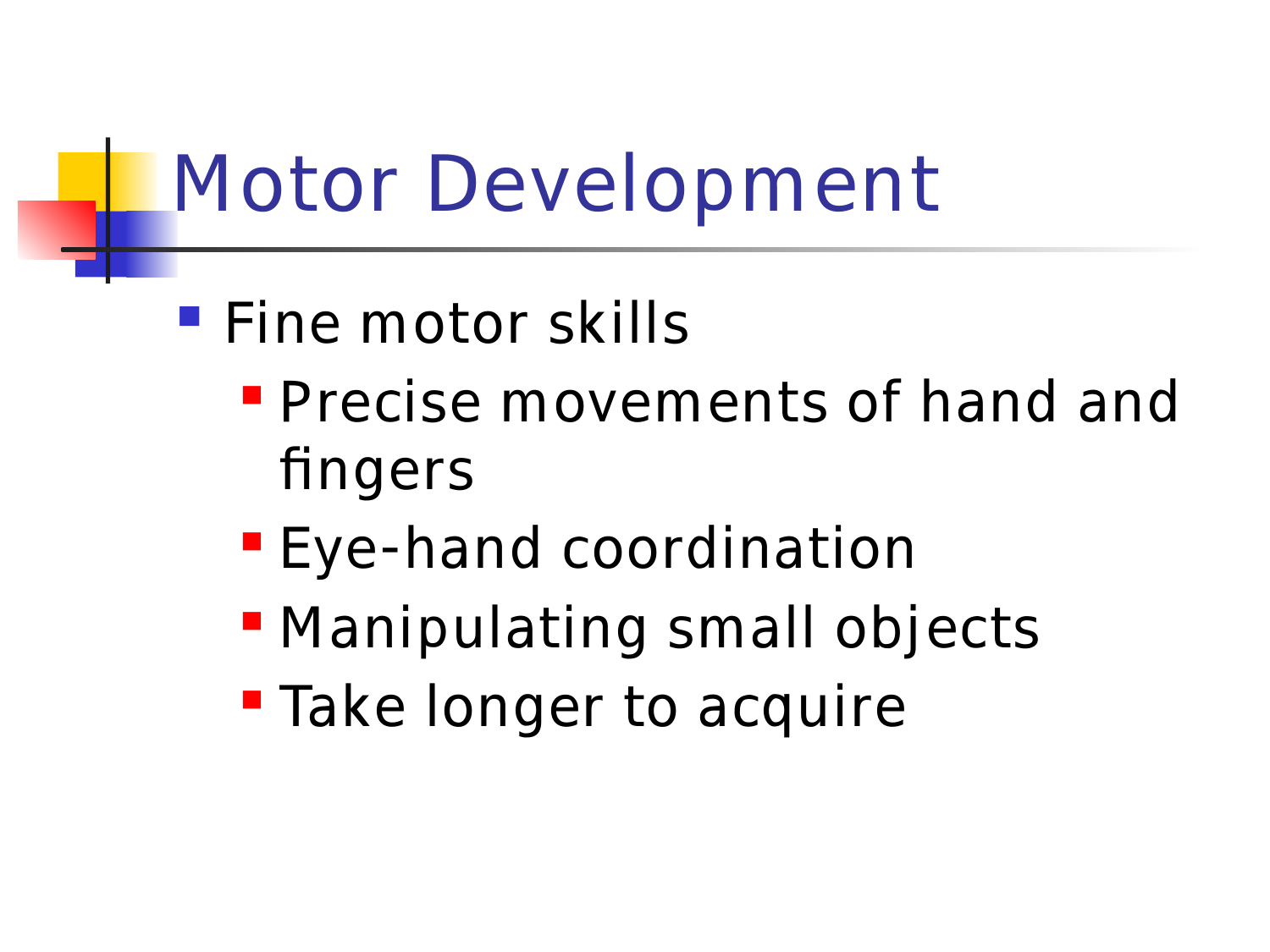

# Motor Development
Fine motor skills
Precise movements of hand and fingers
Eye-hand coordination
Manipulating small objects
Take longer to acquire